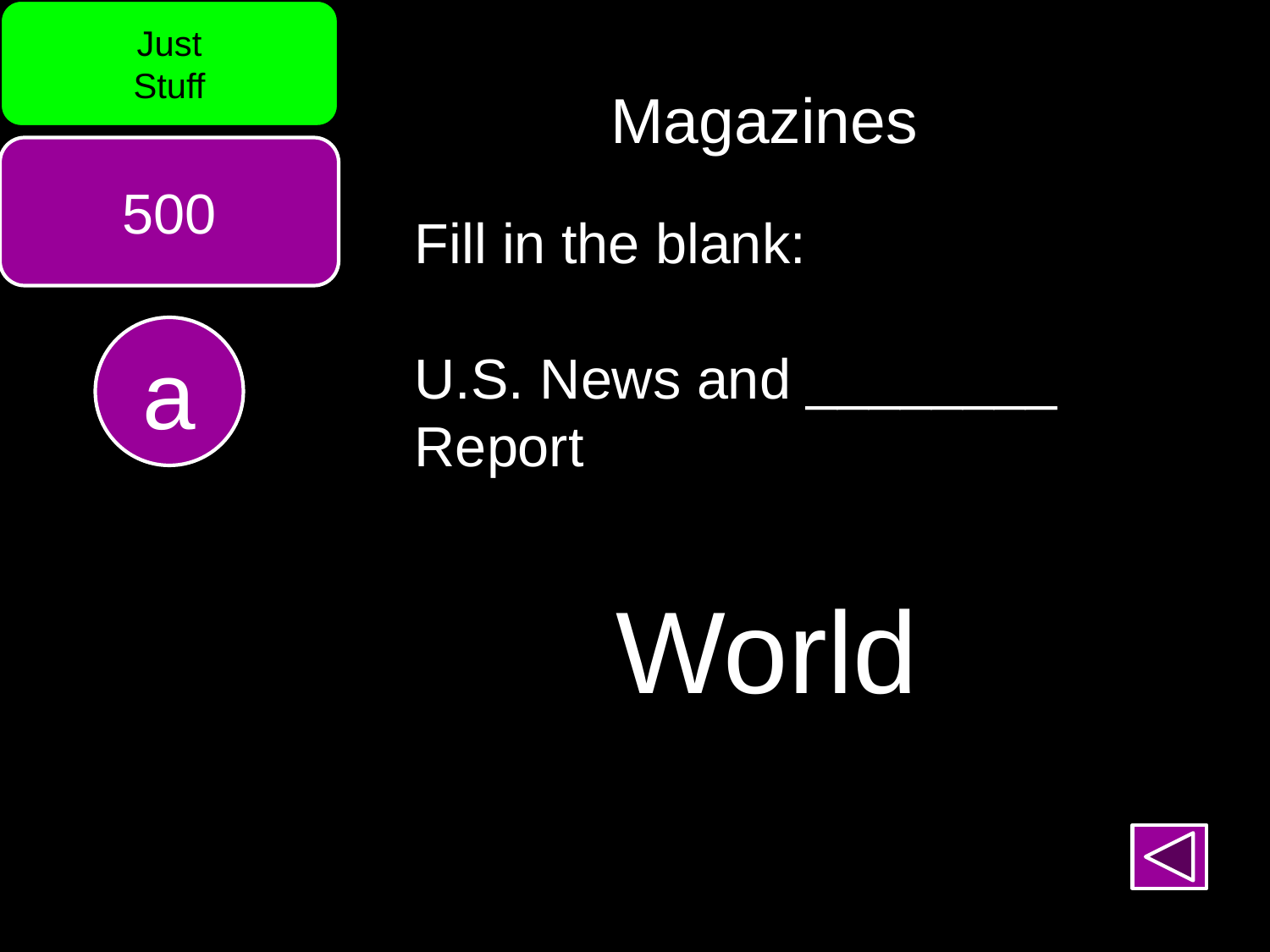

Just
Stuff
Magazines
500
Fill in the blank:

U.S. News and ________
Report
a
World